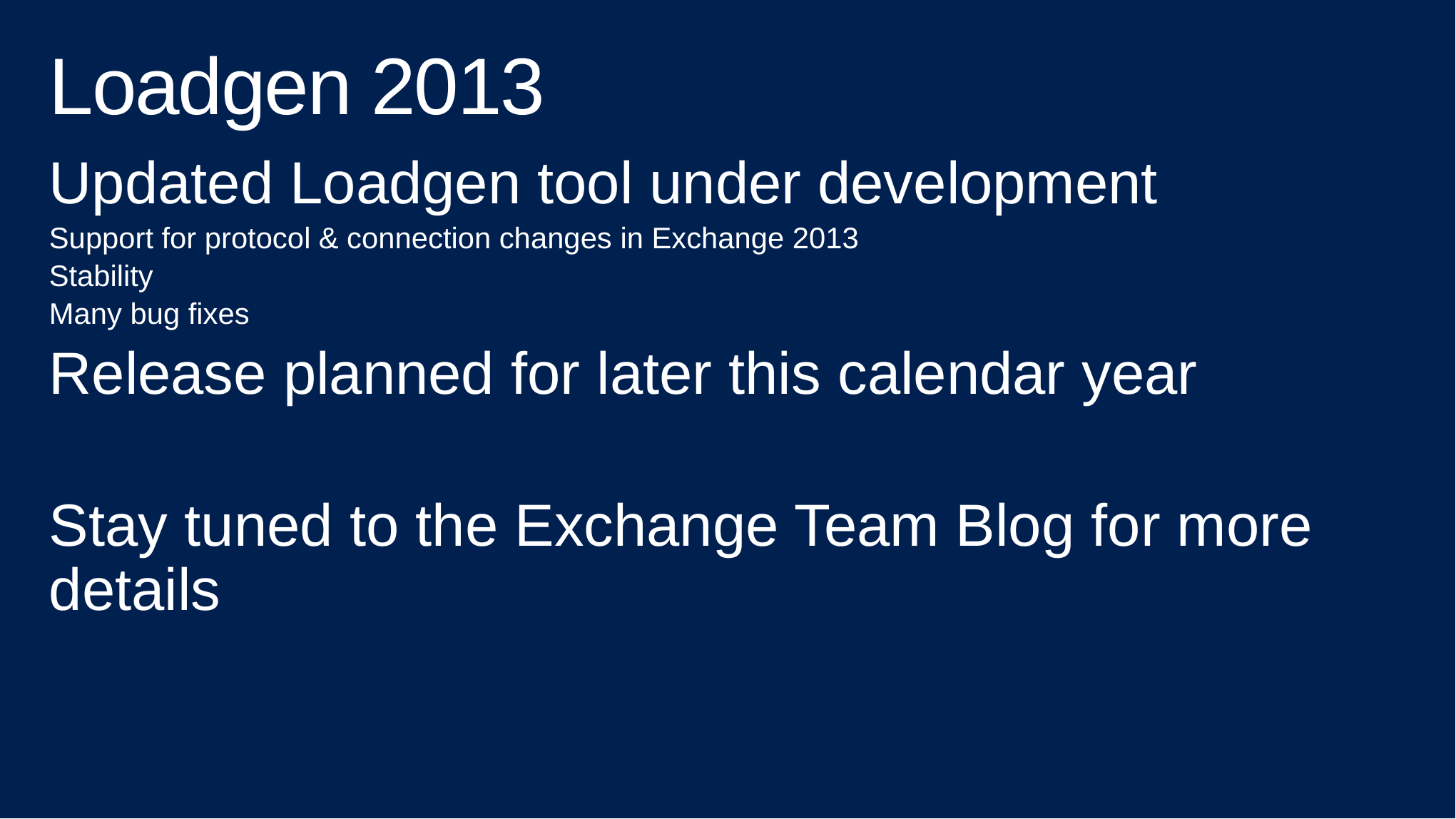

# Loadgen 2013
Updated Loadgen tool under development
Support for protocol & connection changes in Exchange 2013
Stability
Many bug fixes
Release planned for later this calendar year

Stay tuned to the Exchange Team Blog for more details